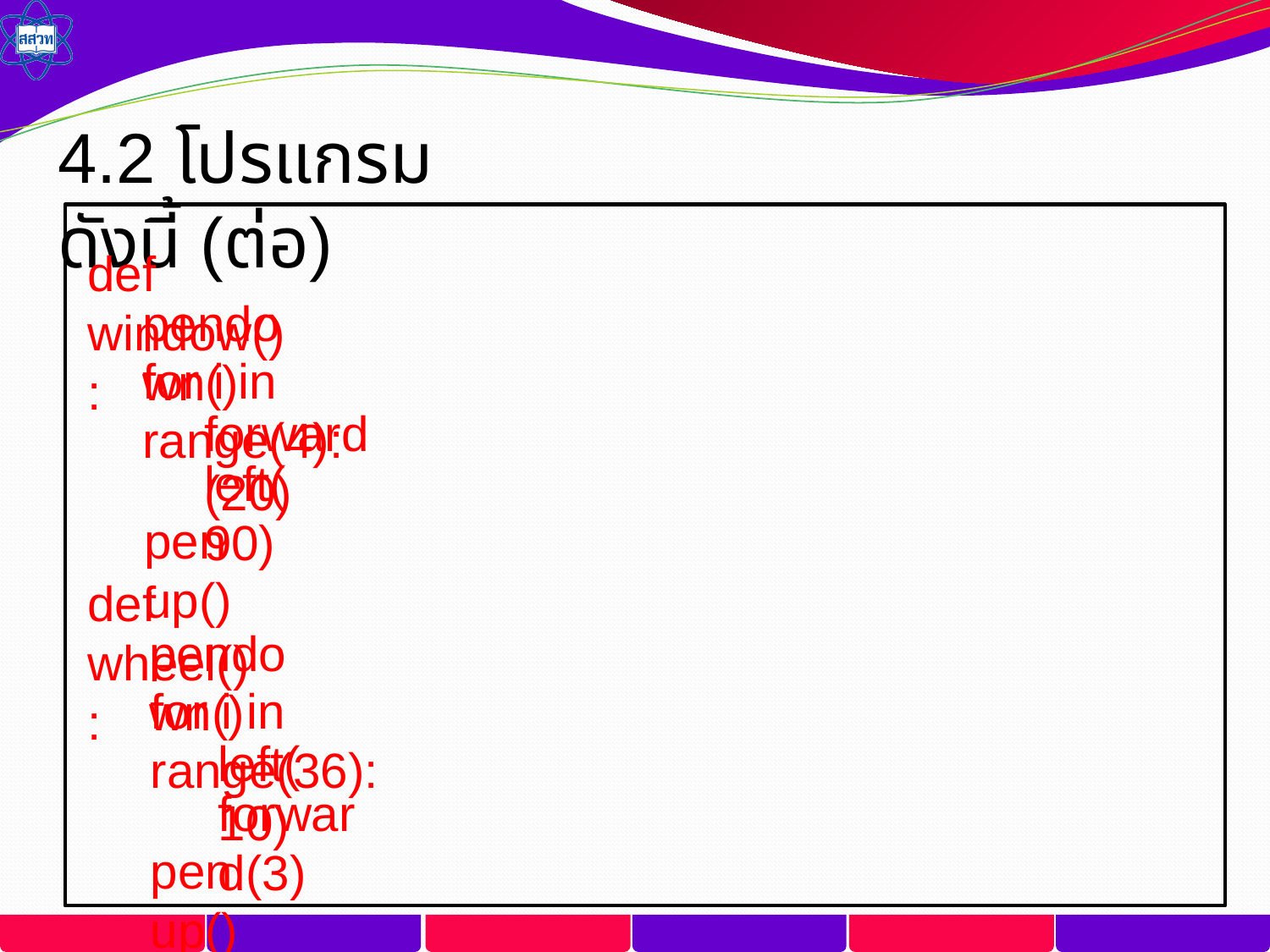

4.2 โปรแกรม ดังนี้ (ต่อ)

def window():
pendown()
for i in range(4):
forward(20)
left(90)
penup()
def wheel():
pendown()
for i in range(36):
left(10)
forward(3)
penup()